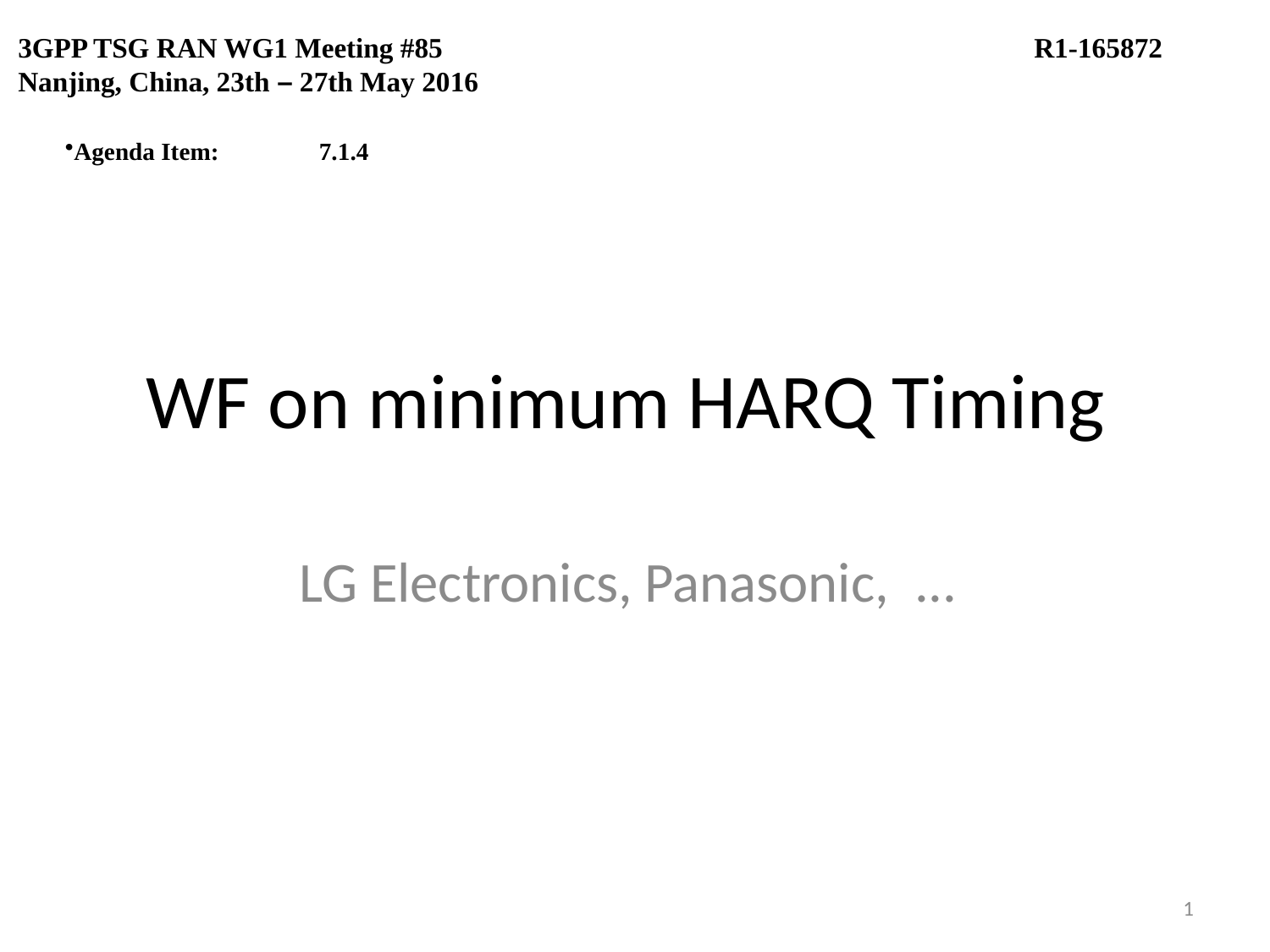

3GPP TSG RAN WG1 Meeting #85					R1-165872
Nanjing, China, 23th – 27th May 2016

Agenda Item:	7.1.4

# WF on minimum HARQ Timing
LG Electronics, Panasonic,  ...
1